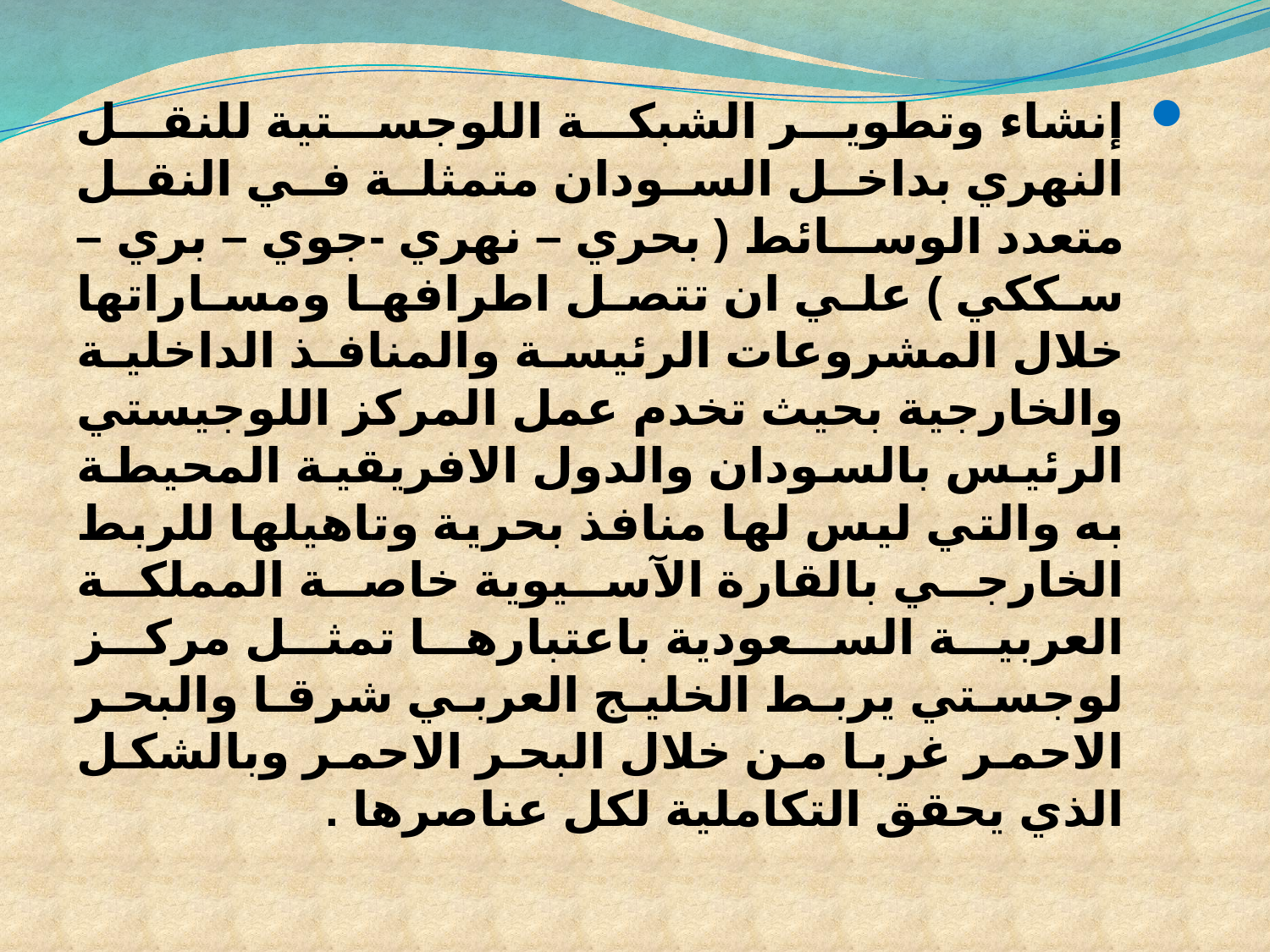

إنشاء وتطوير الشبكة اللوجستية للنقل النهري بداخل السودان متمثلة في النقل متعدد الوسائط ( بحري – نهري -جوي – بري – سككي ) علي ان تتصل اطرافها ومساراتها خلال المشروعات الرئيسة والمنافذ الداخلية والخارجية بحيث تخدم عمل المركز اللوجيستي الرئيس بالسودان والدول الافريقية المحيطة به والتي ليس لها منافذ بحرية وتاهيلها للربط الخارجي بالقارة الآسيوية خاصة المملكة العربية السعودية باعتبارها تمثل مركز لوجستي يربط الخليج العربي شرقا والبحر الاحمر غربا من خلال البحر الاحمر وبالشكل الذي يحقق التكاملية لكل عناصرها .